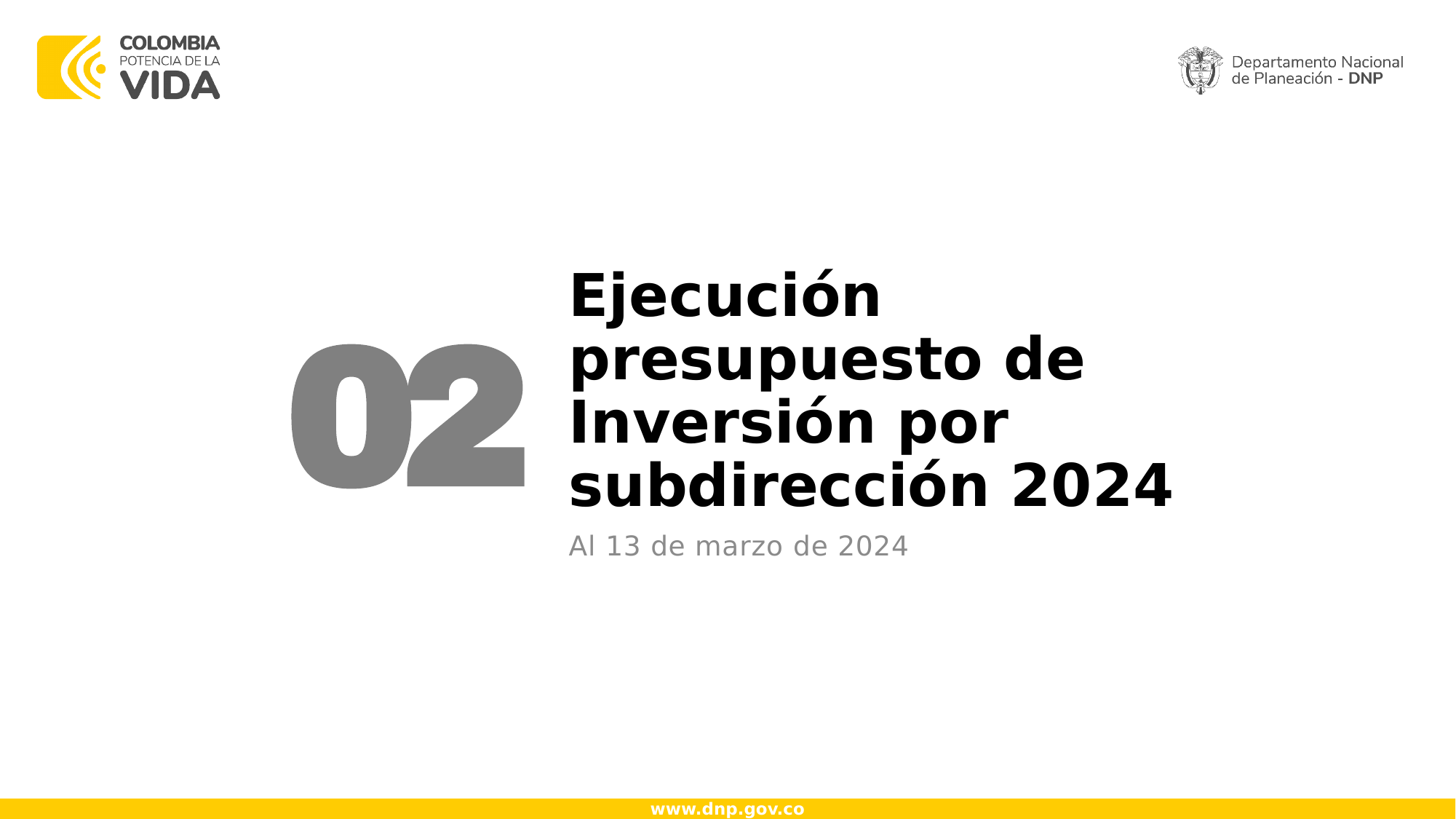

# Ejecución presupuesto de Inversión por subdirección 2024
02
Al 13 de marzo de 2024